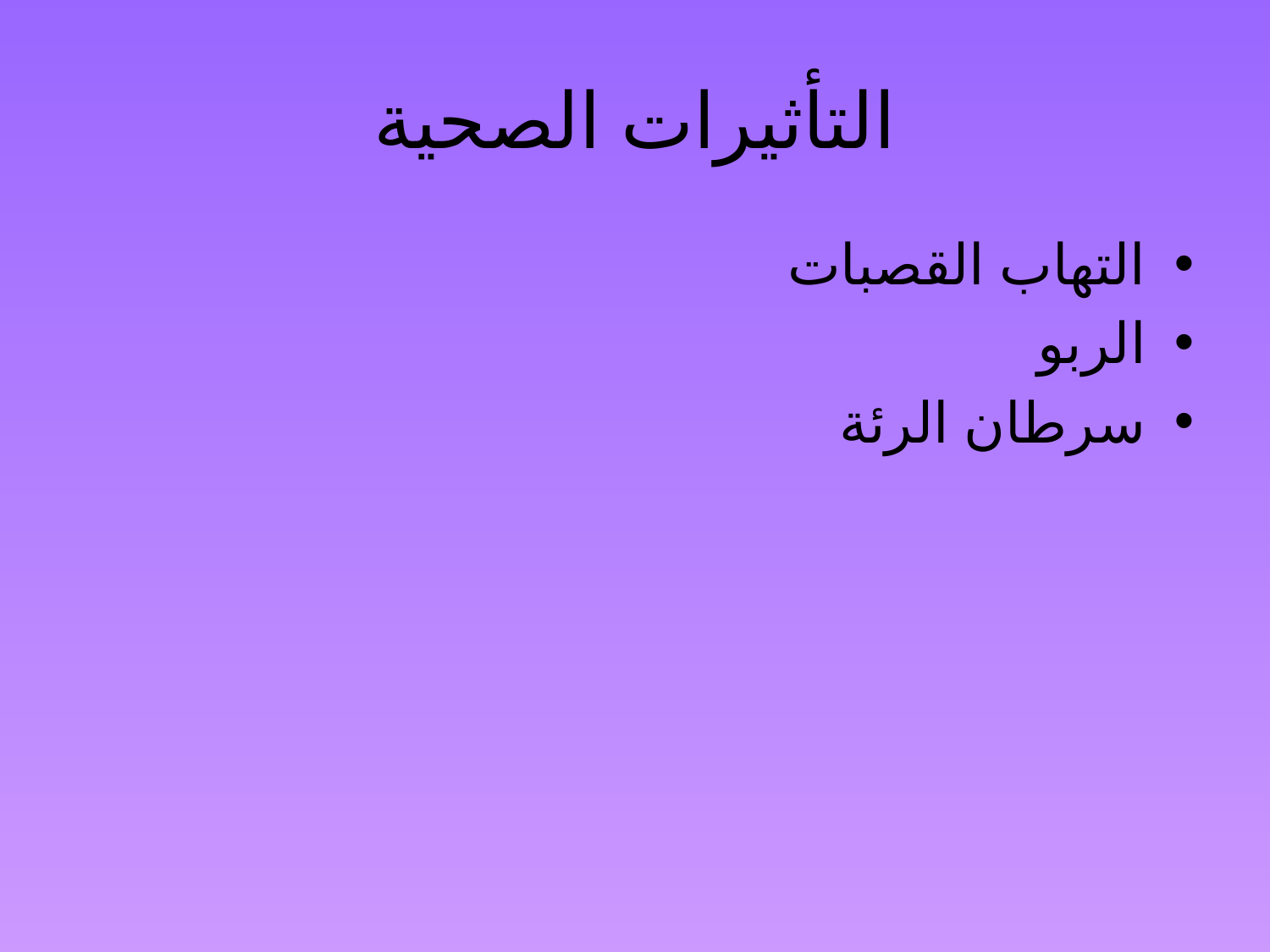

# التأثيرات الصحية
التهاب القصبات
الربو
سرطان الرئة